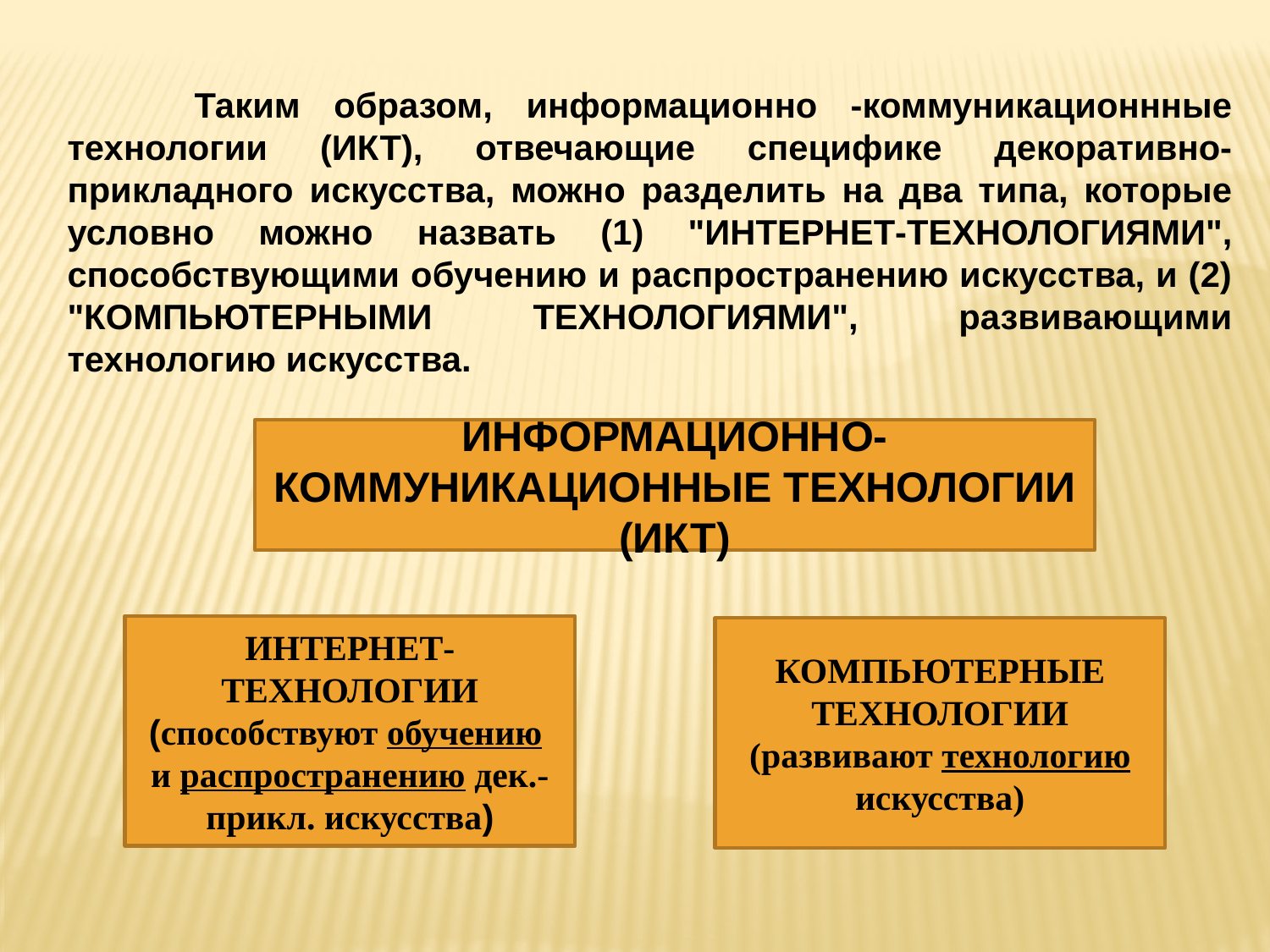

Таким образом, информационно -коммуникационнные технологии (ИКТ), отвечающие специфике декоративно-прикладного искусства, можно разделить на два типа, которые условно можно назвать (1) "ИНТЕРНЕТ-ТЕХНОЛОГИЯМИ", способствующими обучению и распространению искусства, и (2) "КОМПЬЮТЕРНЫМИ ТЕХНОЛОГИЯМИ", развивающими технологию искусства.
ИНФОРМАЦИОННО-КОММУНИКАЦИОННЫЕ ТЕХНОЛОГИИ (ИКТ)
ИНТЕРНЕТ-ТЕХНОЛОГИИ
(способствуют обучению
и распространению дек.-прикл. искусства)
КОМПЬЮТЕРНЫЕ ТЕХНОЛОГИИ (развивают технологию искусства)